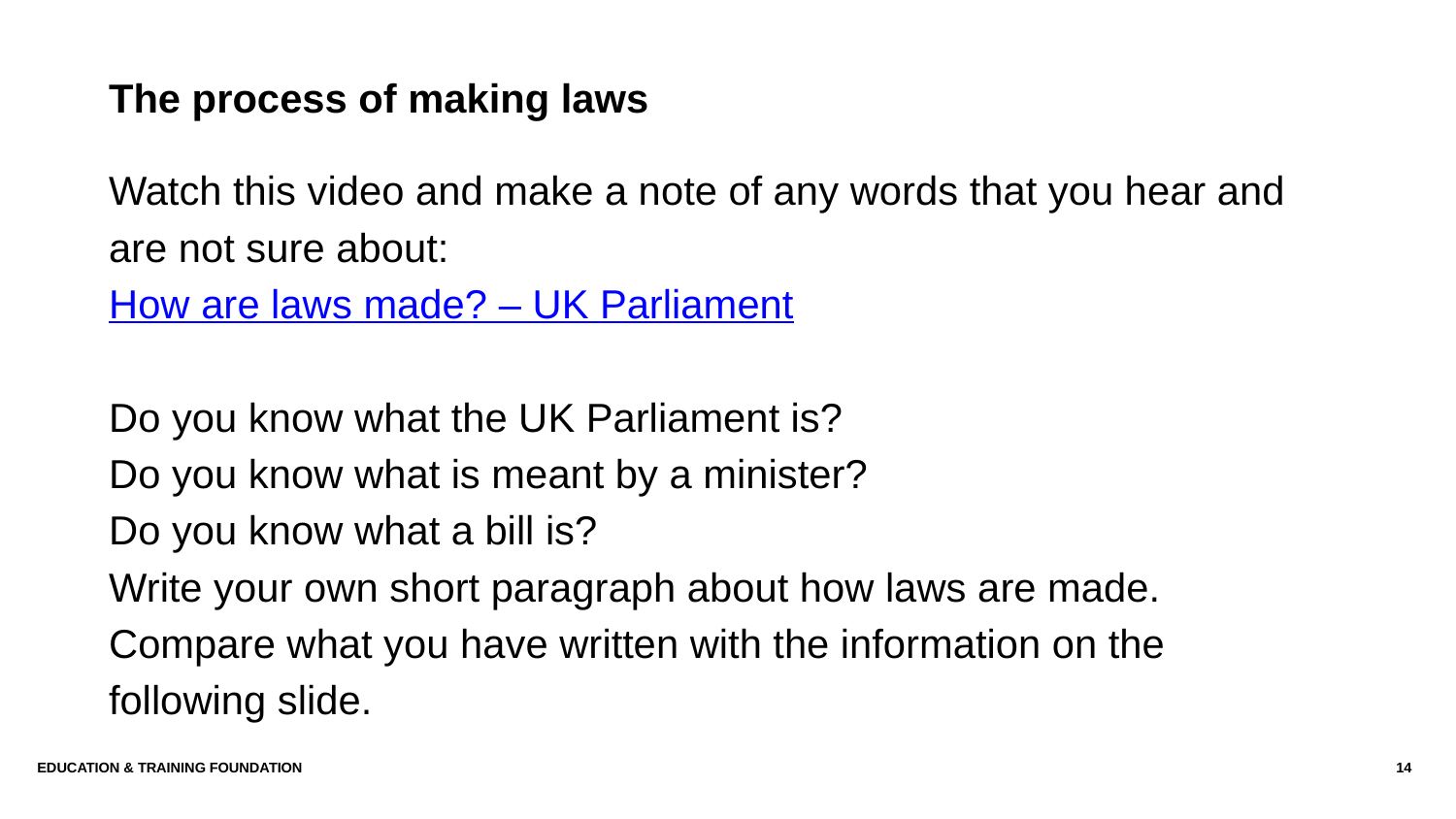

# The process of making laws
Watch this video and make a note of any words that you hear and are not sure about:
How are laws made? – UK Parliament

Do you know what the UK Parliament is?
Do you know what is meant by a minister?
Do you know what a bill is?
Write your own short paragraph about how laws are made. Compare what you have written with the information on the following slide.

Education & Training Foundation
14